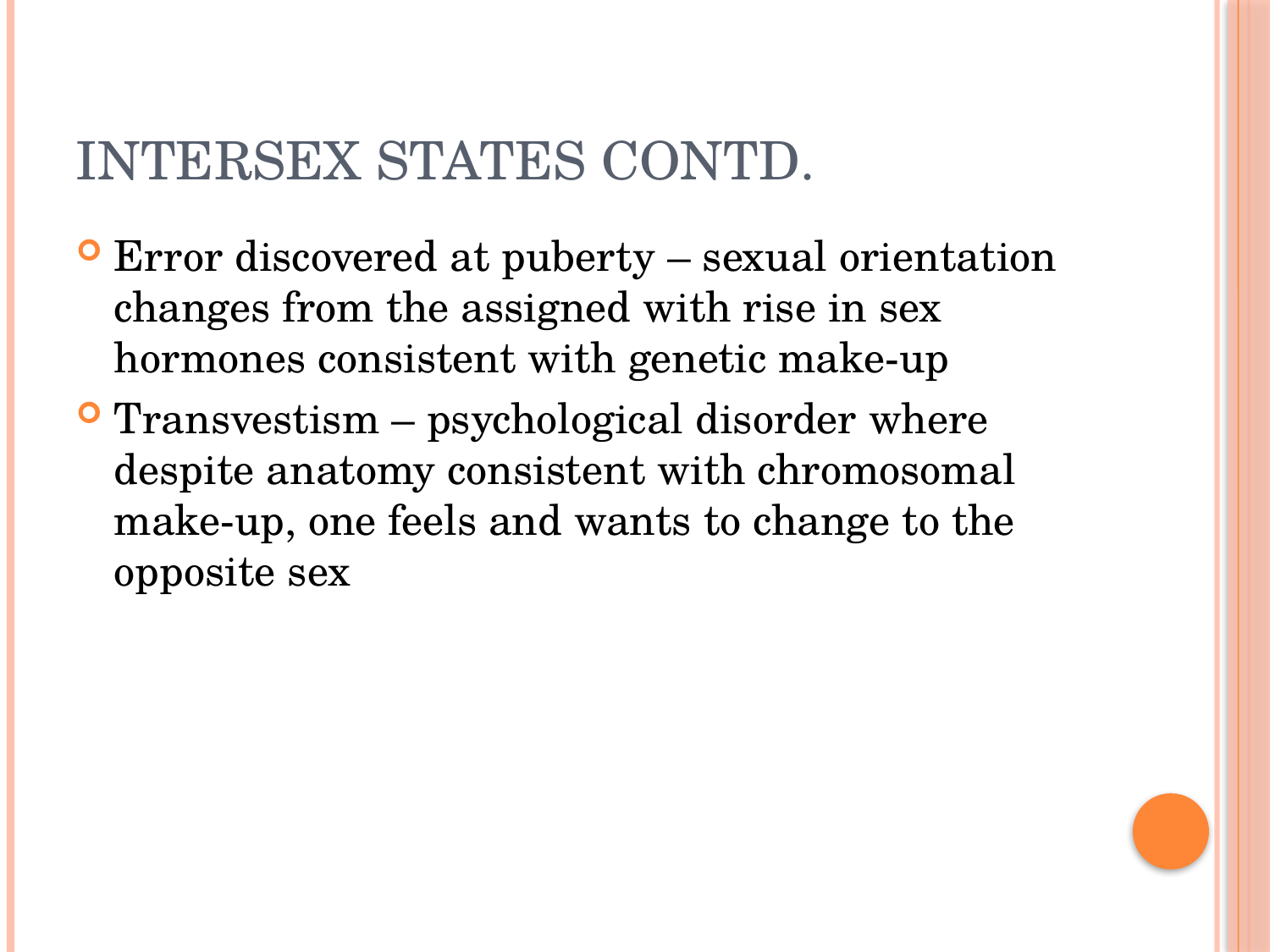

# Intersex states contd.
Error discovered at puberty – sexual orientation changes from the assigned with rise in sex hormones consistent with genetic make-up
Transvestism – psychological disorder where despite anatomy consistent with chromosomal make-up, one feels and wants to change to the opposite sex